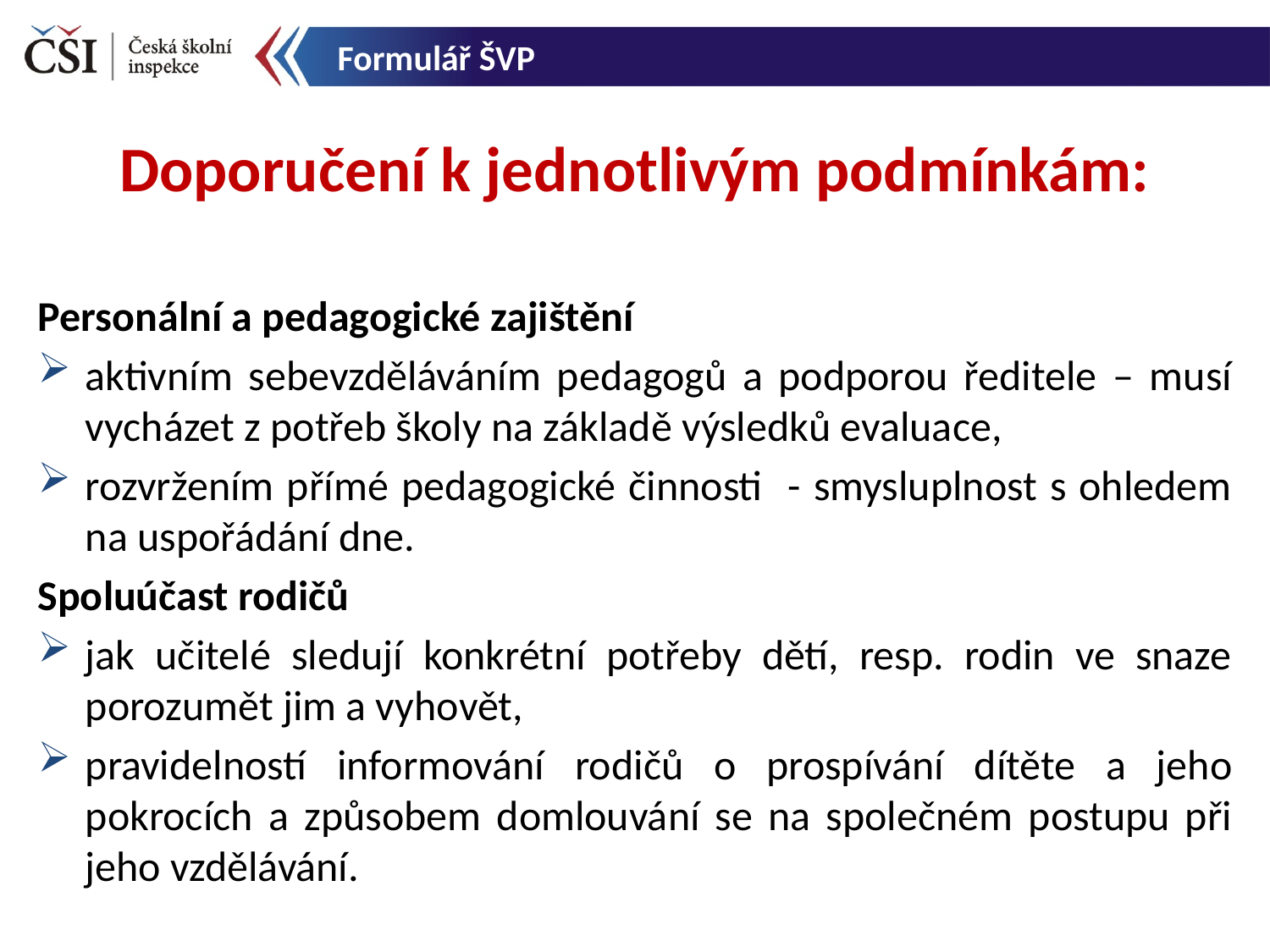

Formulář ŠVP
Doporučení k jednotlivým podmínkám:
Personální a pedagogické zajištění
aktivním sebevzděláváním pedagogů a podporou ředitele – musí vycházet z potřeb školy na základě výsledků evaluace,
rozvržením přímé pedagogické činnosti  - smysluplnost s ohledem na uspořádání dne.
Spoluúčast rodičů
jak učitelé sledují konkrétní potřeby dětí, resp. rodin ve snaze porozumět jim a vyhovět,
pravidelností informování rodičů o prospívání dítěte a jeho pokrocích a způsobem domlouvání se na společném postupu při jeho vzdělávání.